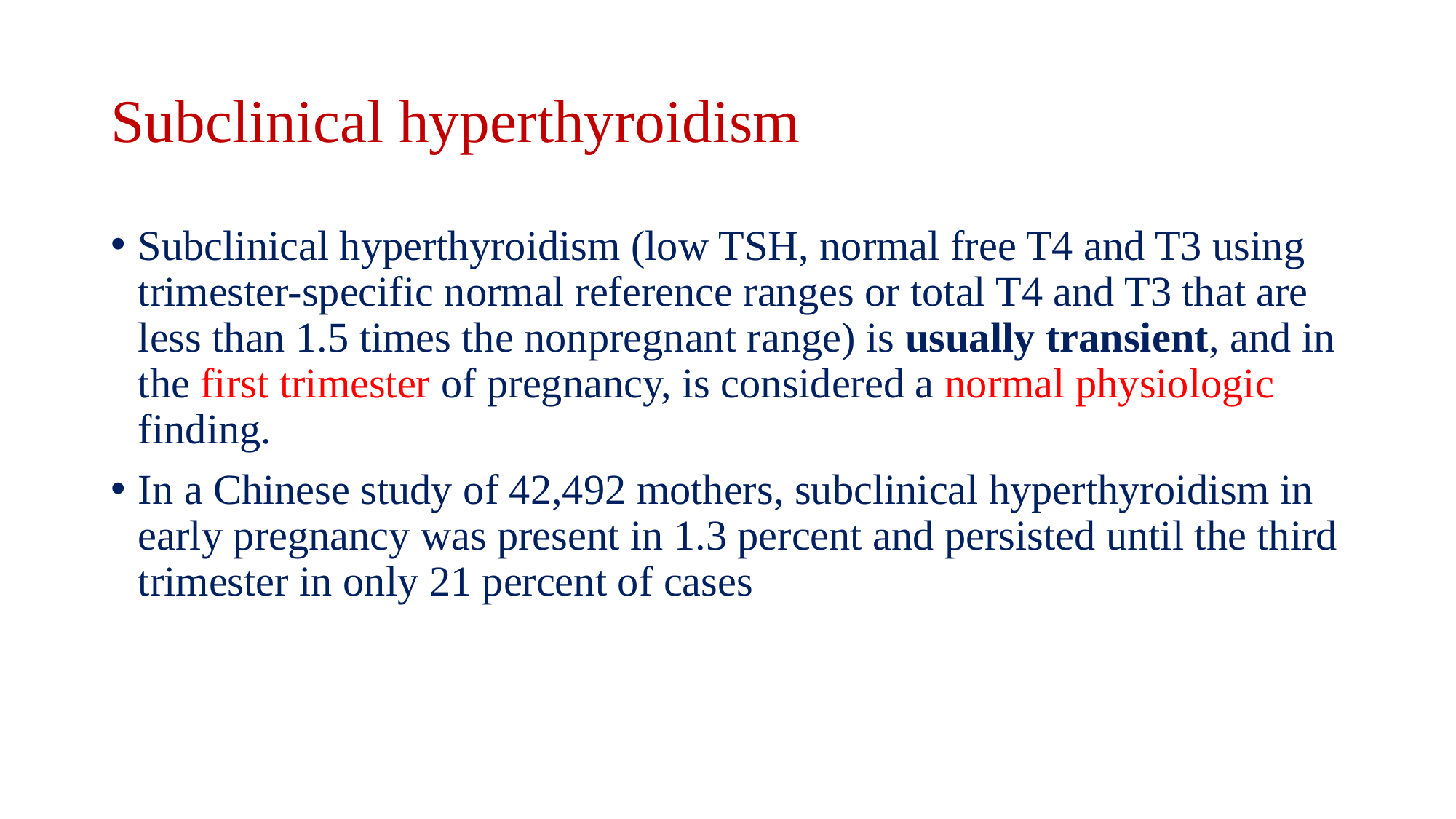

# Subclinical hyperthyroidism
Subclinical hyperthyroidism (low TSH, normal free T4 and T3 using trimester-specific normal reference ranges or total T4 and T3 that are less than 1.5 times the nonpregnant range) is usually transient, and in the first trimester of pregnancy, is considered a normal physiologic finding.
In a Chinese study of 42,492 mothers, subclinical hyperthyroidism in early pregnancy was present in 1.3 percent and persisted until the third trimester in only 21 percent of cases